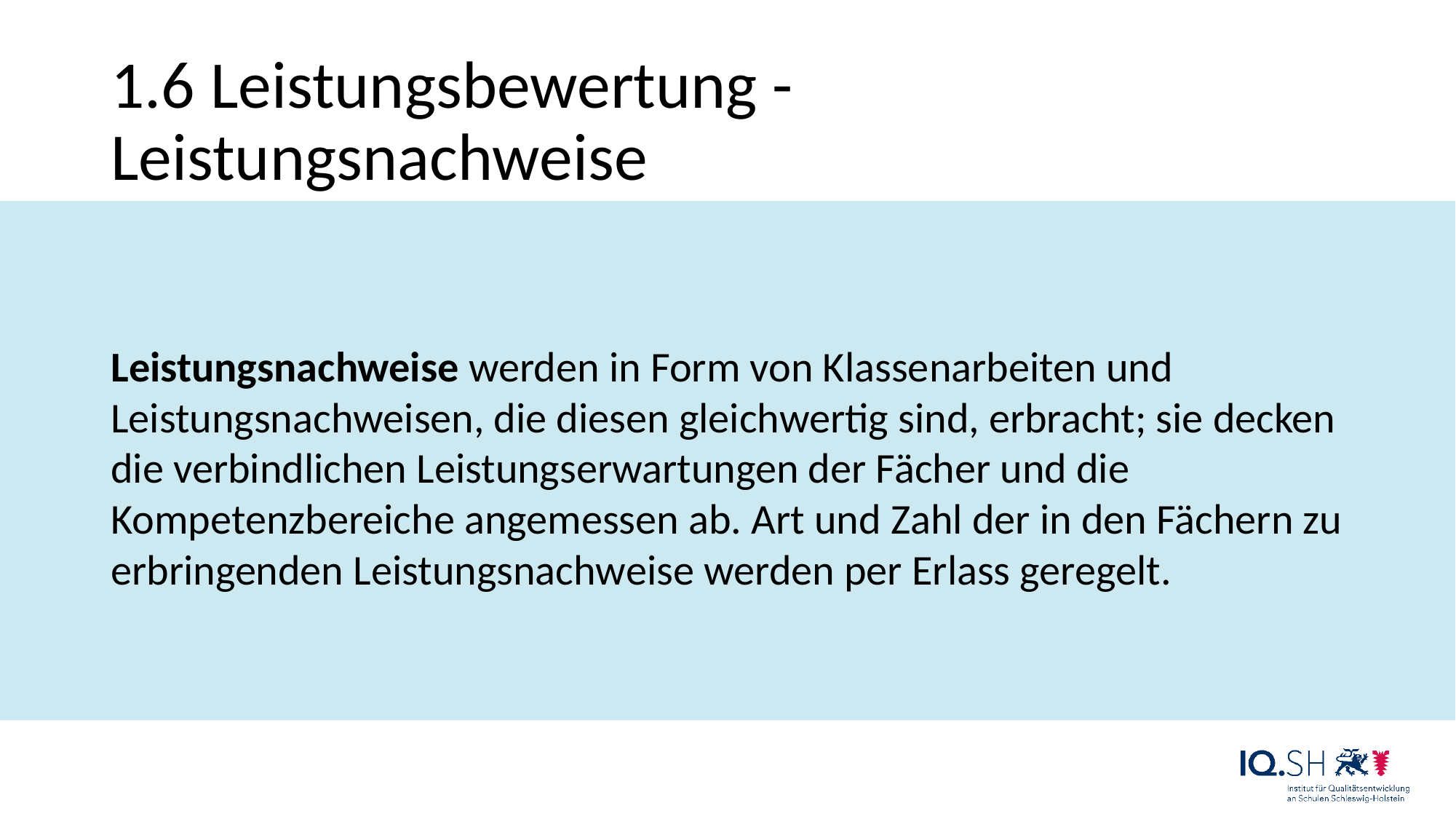

# 1.6 Leistungsbewertung - Leistungsnachweise
Leistungsnachweise werden in Form von Klassenarbeiten und Leistungsnachweisen, die diesen gleichwertig sind, erbracht; sie decken die verbindlichen Leistungserwartungen der Fächer und die Kompetenzbereiche angemessen ab. Art und Zahl der in den Fächern zu erbringenden Leistungsnachweise werden per Erlass geregelt.